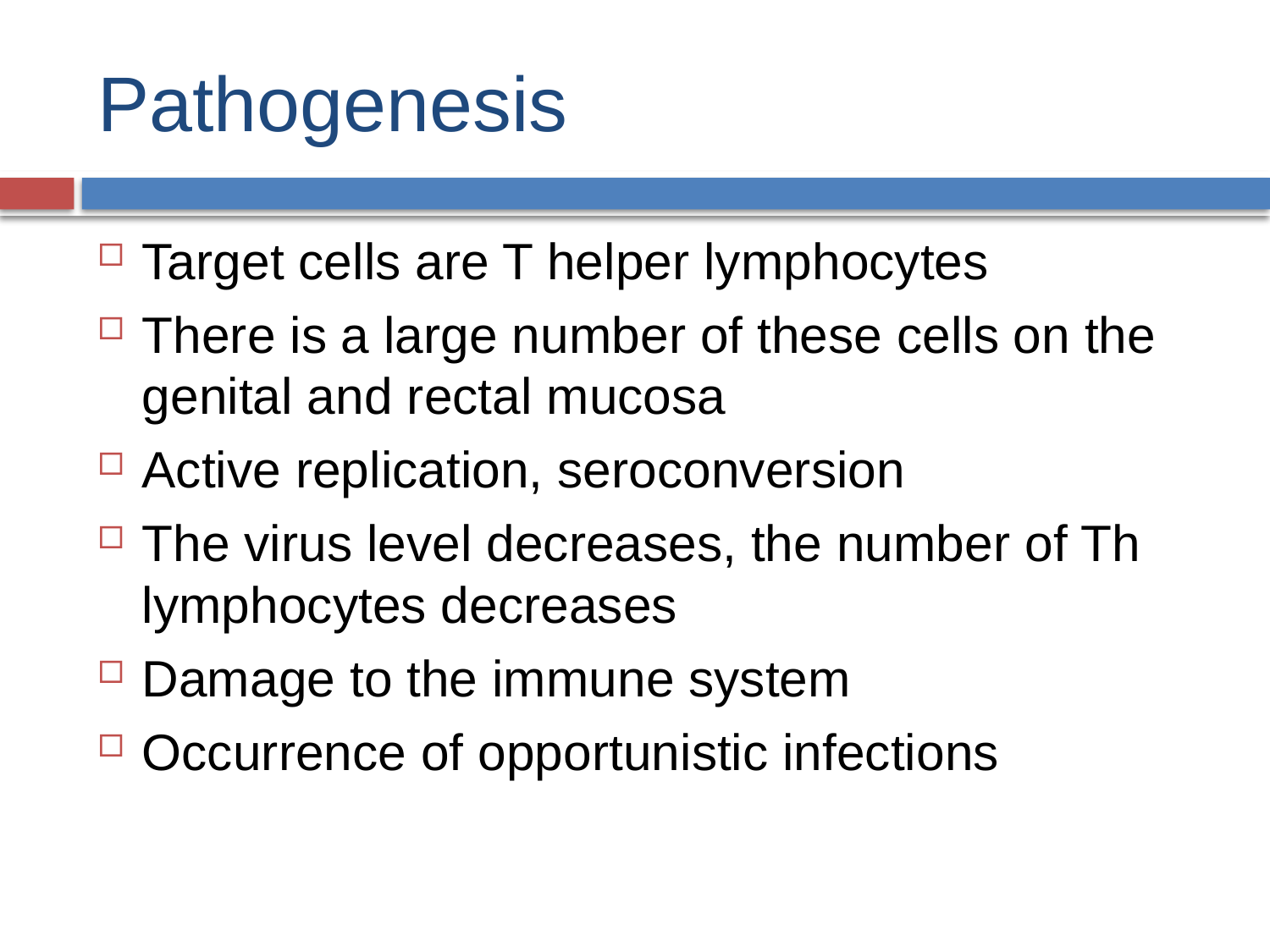

# Pathogenesis
Target cells are T helper lymphocytes
There is a large number of these cells on the genital and rectal mucosa
Active replication, seroconversion
The virus level decreases, the number of Th lymphocytes decreases
Damage to the immune system
Occurrence of opportunistic infections